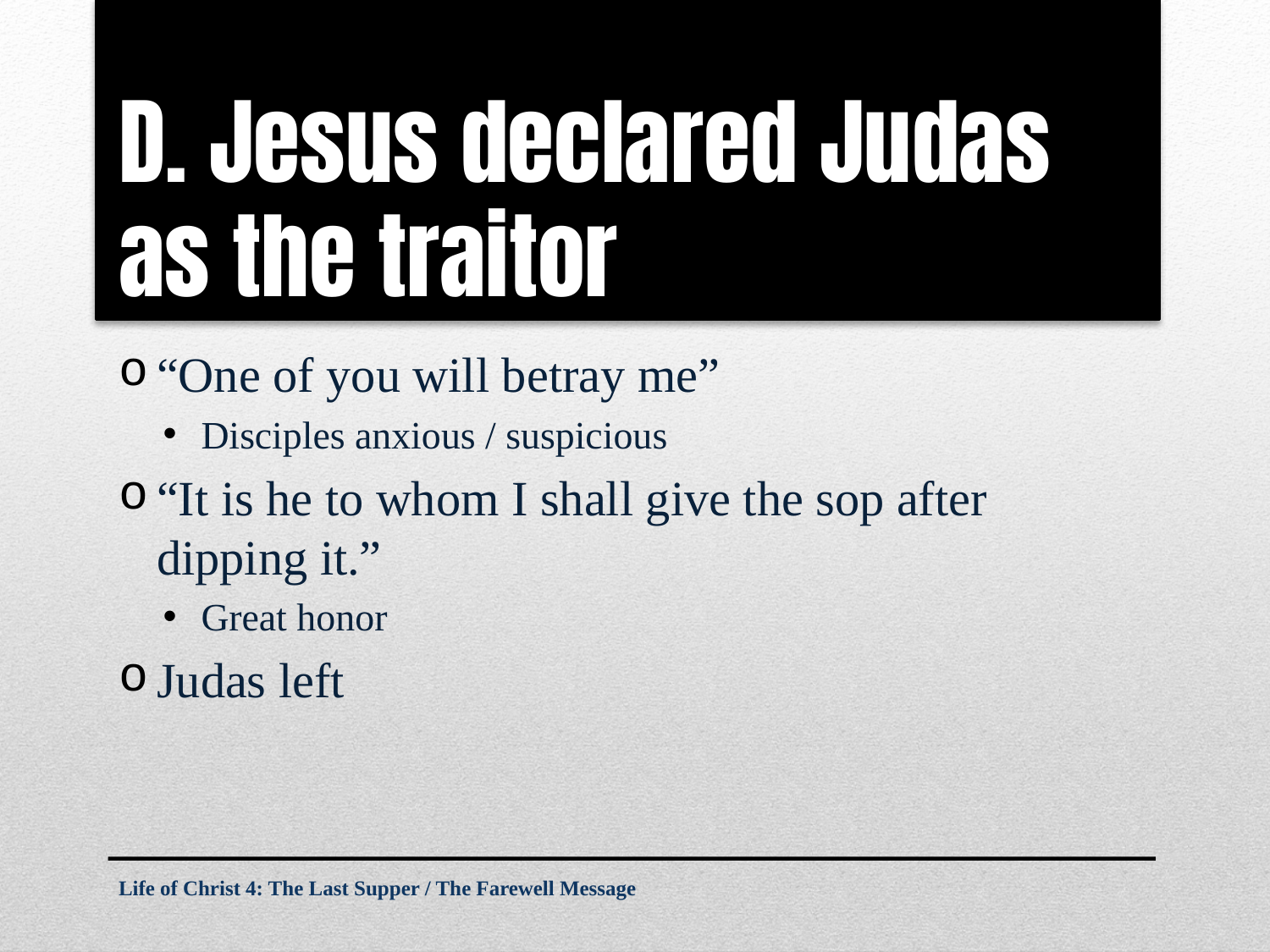

# D. Jesus declared Judas as the traitor
“One of you will betray me”
Disciples anxious / suspicious
“It is he to whom I shall give the sop after dipping it.”
Great honor
Judas left

Life of Christ 4: The Last Supper / The Farewell Message